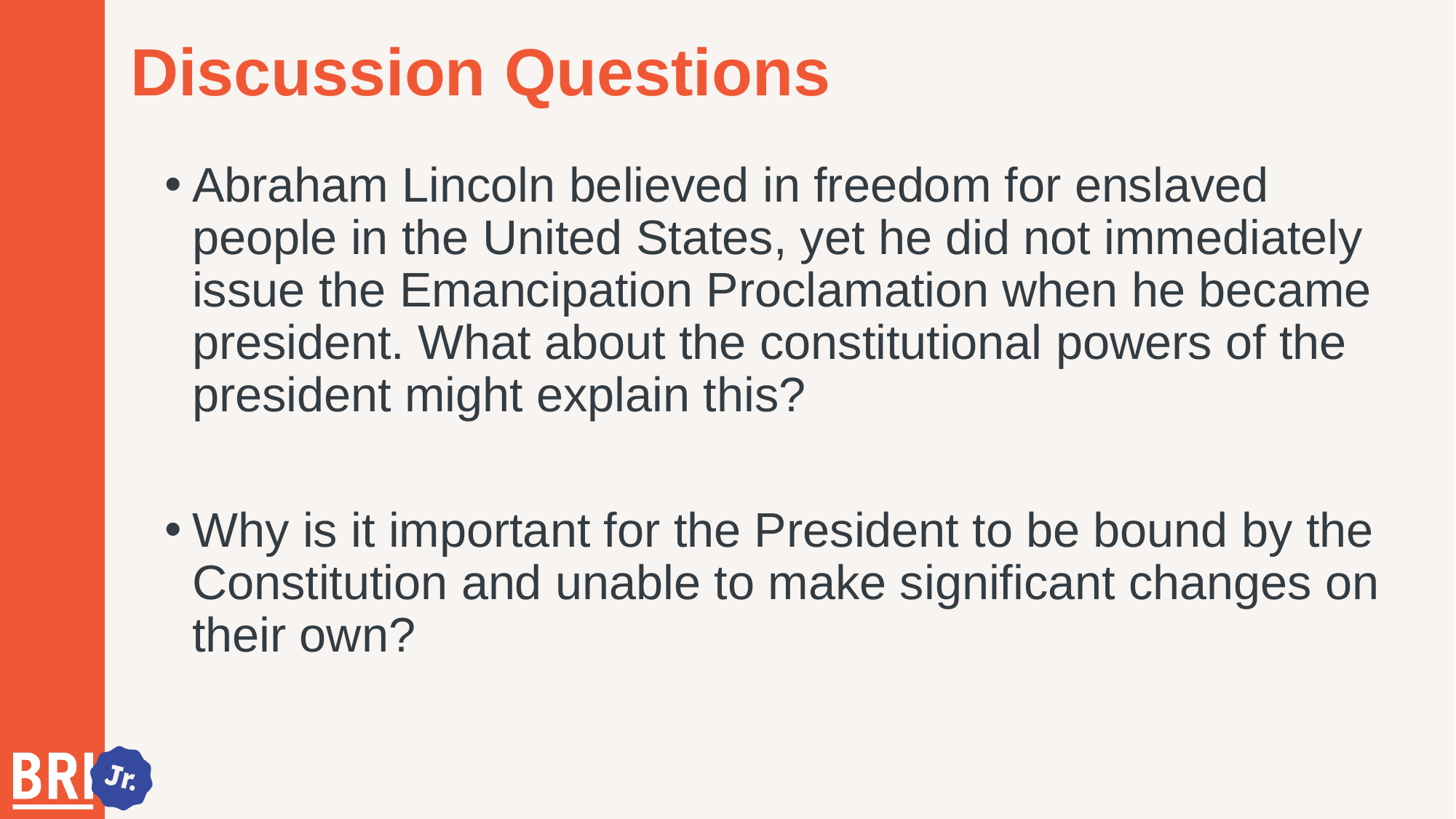

# Discussion Questions
Abraham Lincoln believed in freedom for enslaved people in the United States, yet he did not immediately issue the Emancipation Proclamation when he became president. What about the constitutional powers of the president might explain this?

Why is it important for the President to be bound by the Constitution and unable to make significant changes on their own?